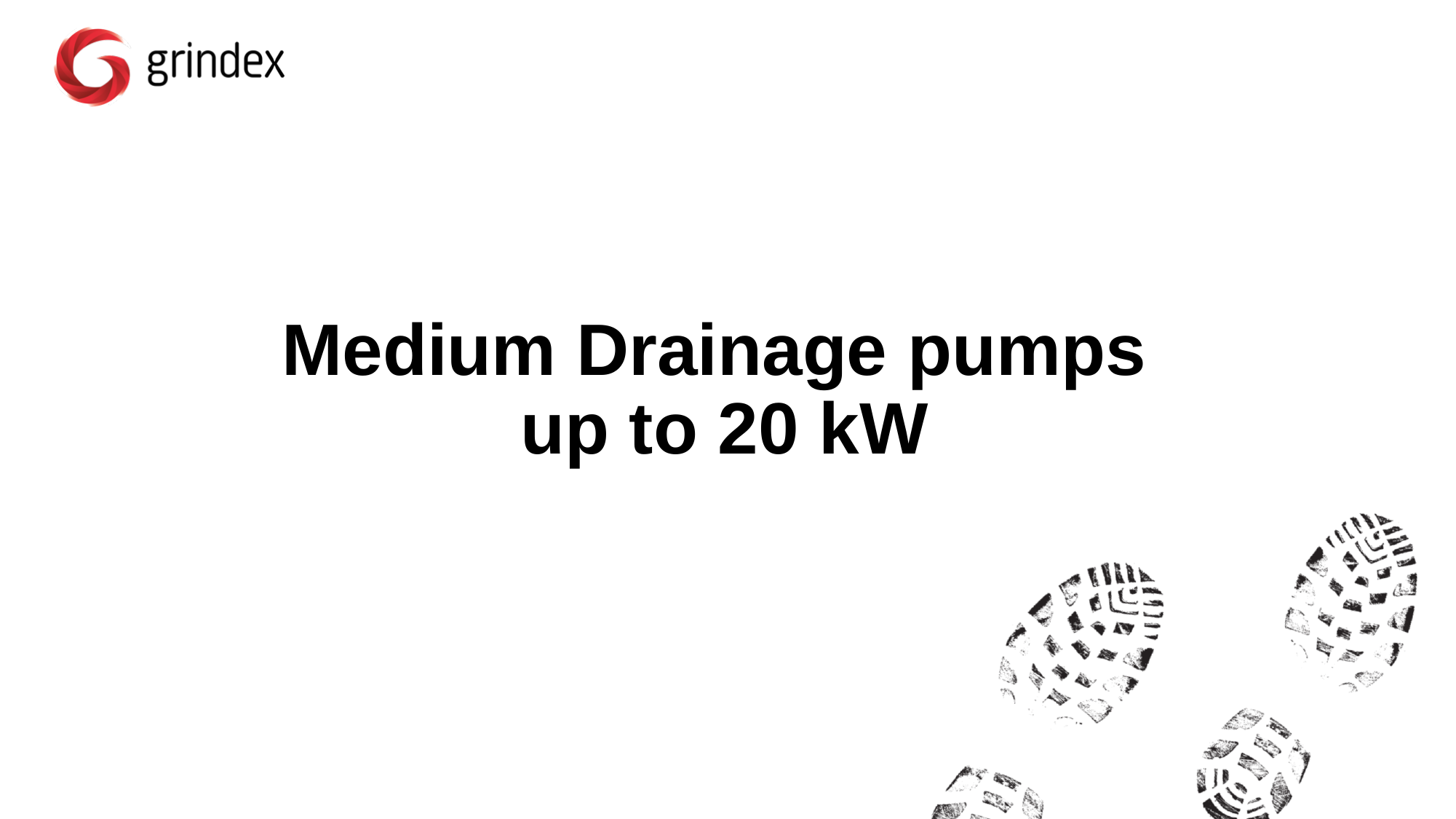

# Medium Drainage pumps up to 20 kW